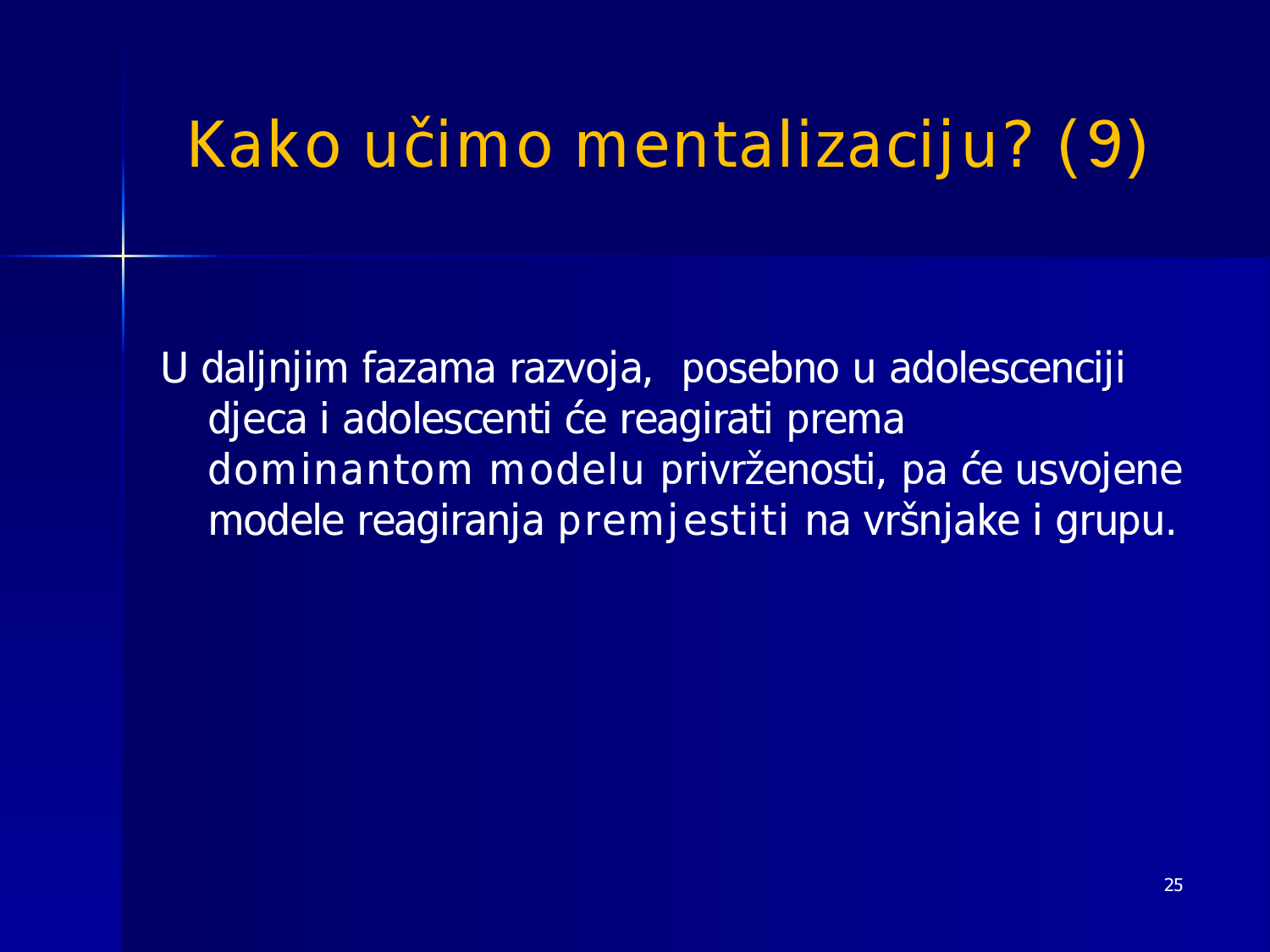

# Kako učimo mentalizaciju? (9)

U daljnjim fazama razvoja,  posebno u adolescenciji djeca i adolescenti će reagirati prema dominantom modelu privrženosti, pa će usvojene modele reagiranja premjestiti na vršnjake i grupu.

25